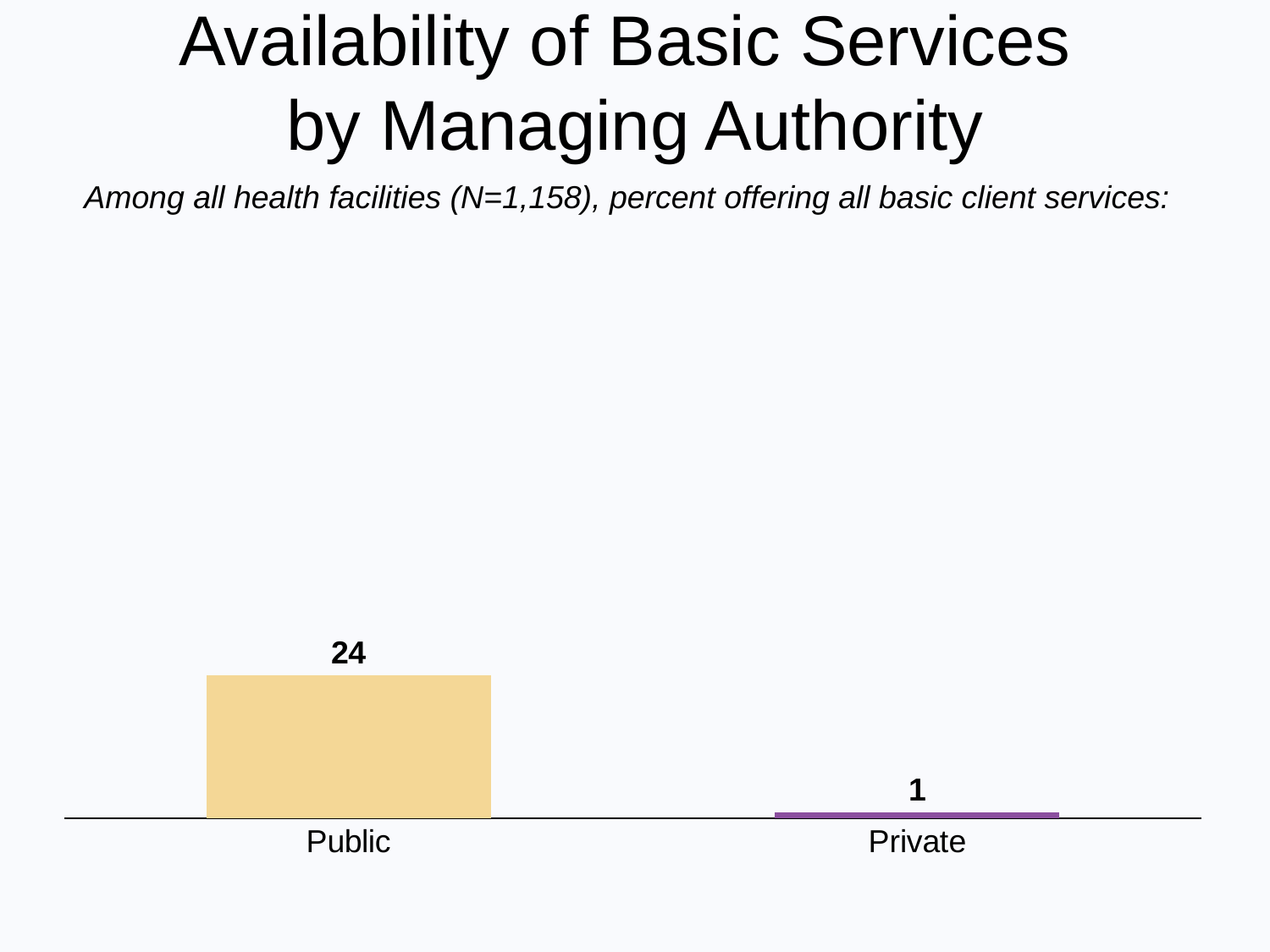

Availability of Basic Services
by Managing Authority
Among all health facilities (N=1,158), percent offering all basic client services:

### Chart

| Category | all basic client services |
|---|---|
| Public | 24.0 |
| Private | 1.0 |